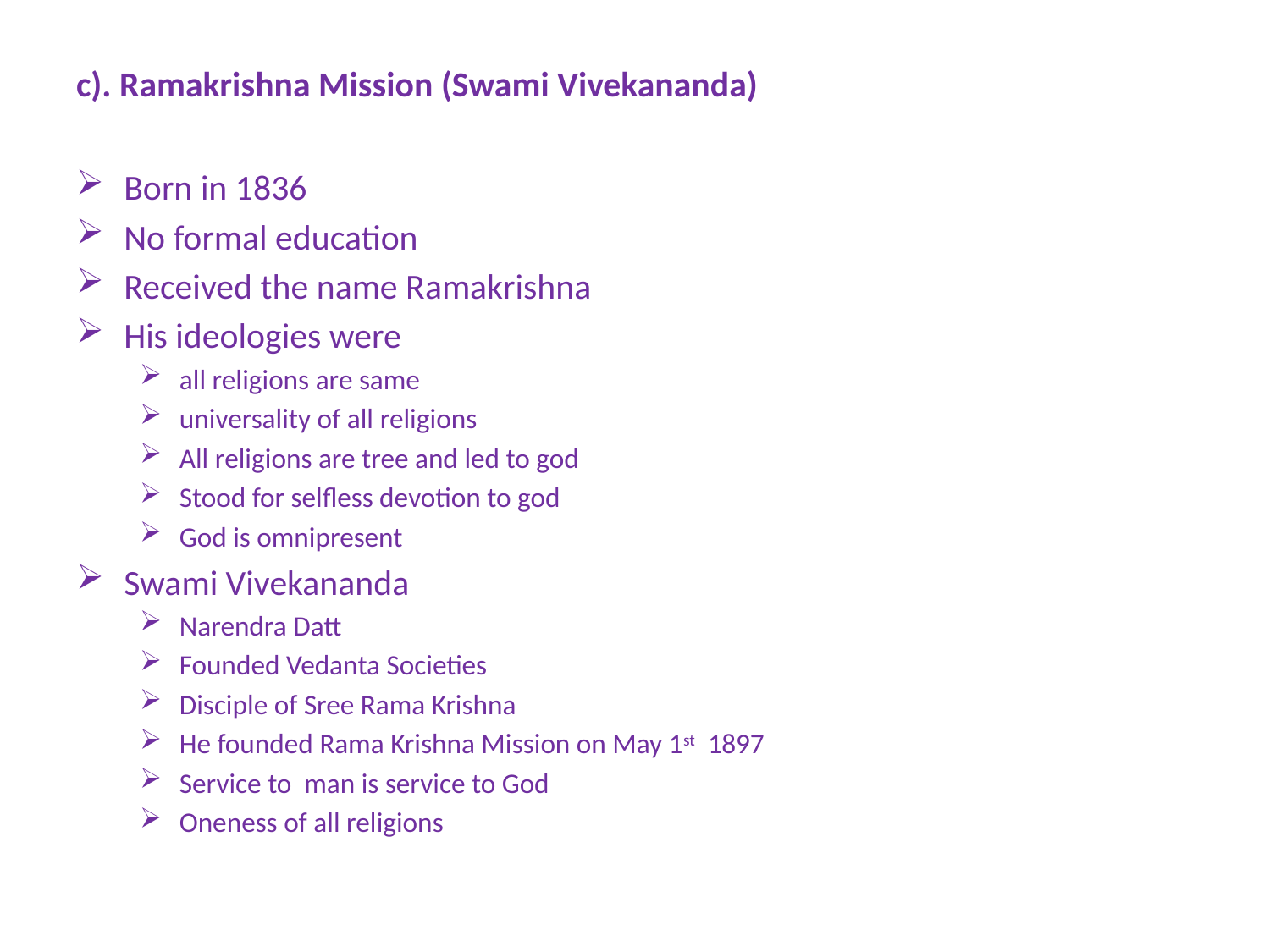

# c). Ramakrishna Mission (Swami Vivekananda)
Born in 1836
No formal education
Received the name Ramakrishna
His ideologies were
all religions are same
universality of all religions
All religions are tree and led to god
Stood for selfless devotion to god
God is omnipresent
Swami Vivekananda
Narendra Datt
Founded Vedanta Societies
Disciple of Sree Rama Krishna
He founded Rama Krishna Mission on May 1st  1897
Service to  man is service to God
Oneness of all religions